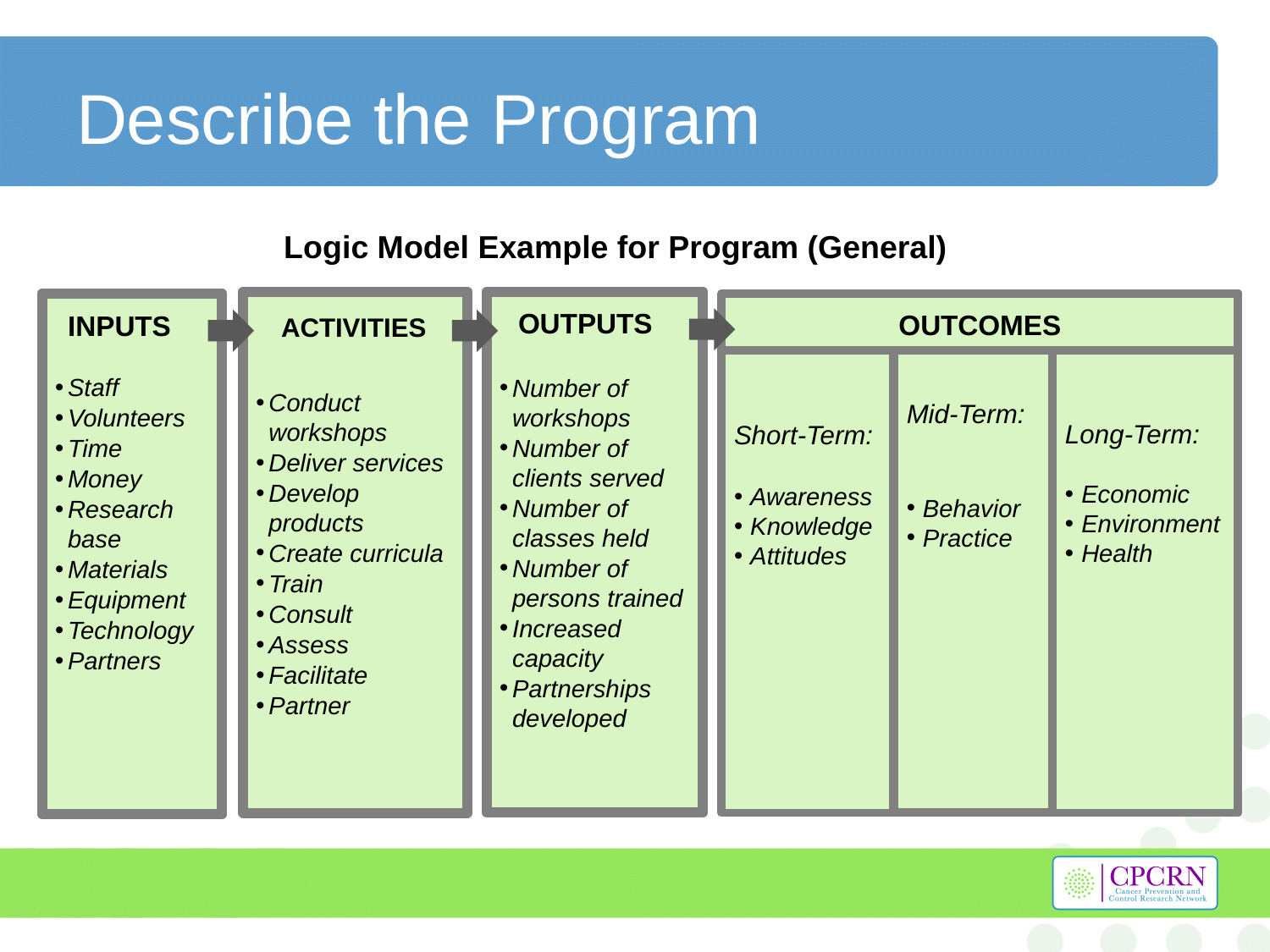

# Describe the Program
Logic Model Example for Program (General)
Number of workshops
Number of clients served
Number of classes held
Number of persons trained
Increased  capacity
Partnerships developed

Conduct workshops
Deliver services
Develop products
Create curricula
Train
Consult
Assess
Facilitate
Partner

Staff
Volunteers
Time
Money
Research base
Materials
Equipment
Technology
Partners

OUTCOMES

Mid-Term:

Behavior
Practice

Short-Term:

Awareness
Knowledge
Attitudes

Long-Term:

Economic
Environment
Health

OUTPUTS
INPUTS
ACTIVITIES